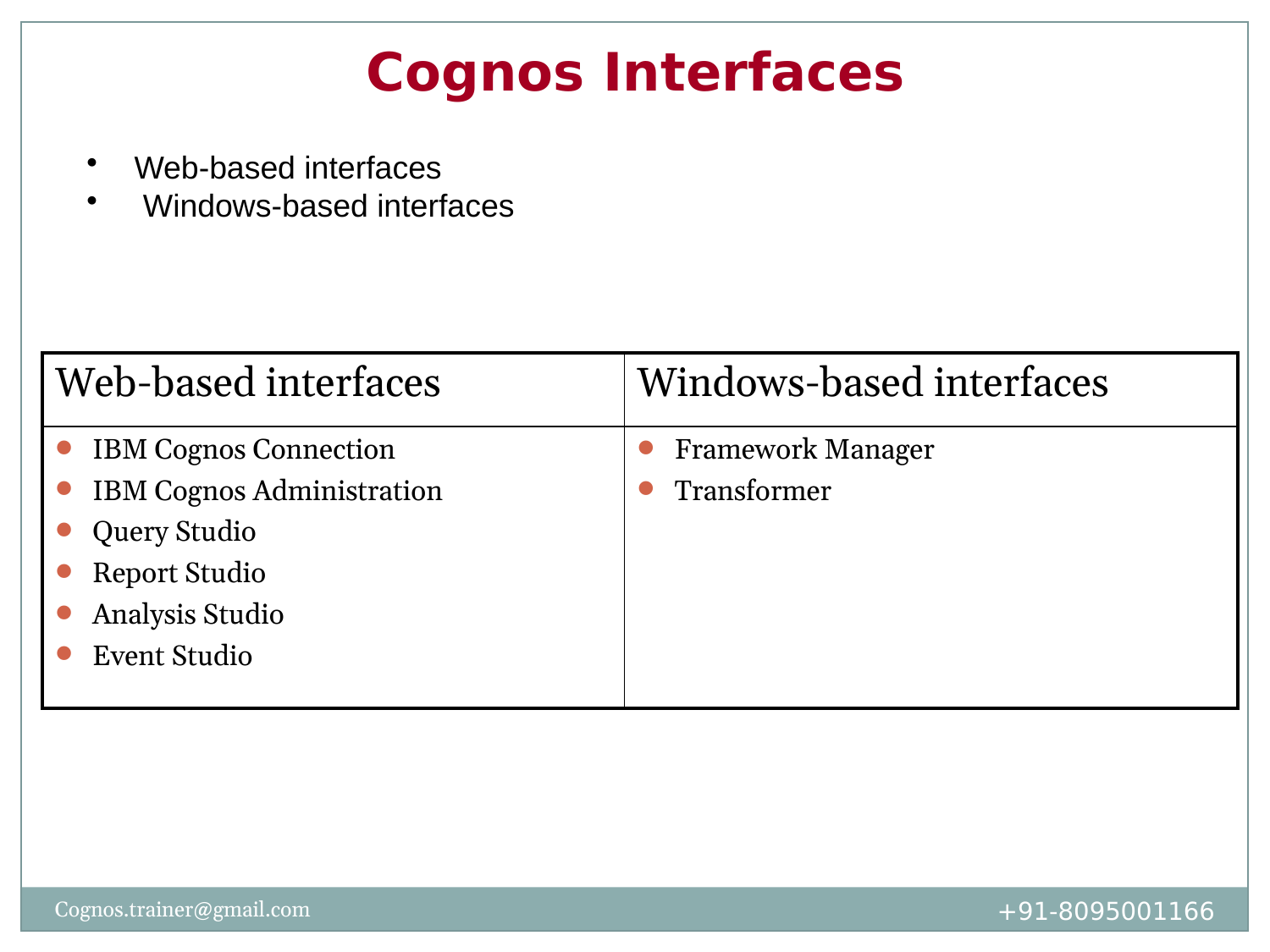

Cognos Interfaces
Web-based interfaces
 Windows-based interfaces

| Web-based interfaces | Windows-based interfaces |
| --- | --- |
| IBM Cognos Connection IBM Cognos Administration Query Studio Report Studio Analysis Studio Event Studio | Framework Manager Transformer |
+91-8095001166
Cognos.trainer@gmail.com